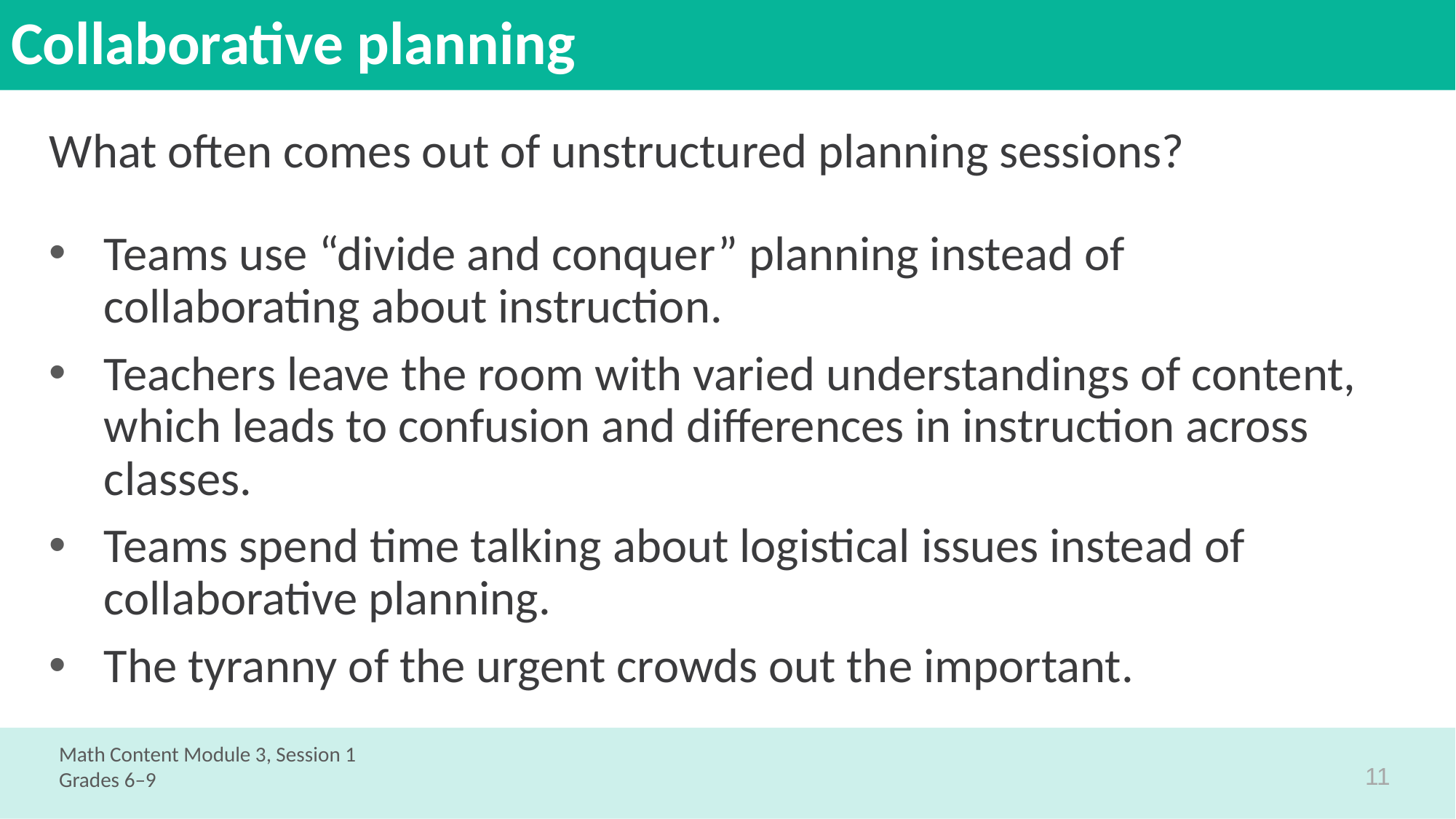

# Collaborative planning
What often comes out of unstructured planning sessions?

Teams use “divide and conquer” planning instead of collaborating about instruction.
Teachers leave the room with varied understandings of content, which leads to confusion and differences in instruction across classes.
Teams spend time talking about logistical issues instead of collaborative planning.
The tyranny of the urgent crowds out the important.
Math Content Module 3, Session 1
Grades 6–9
11